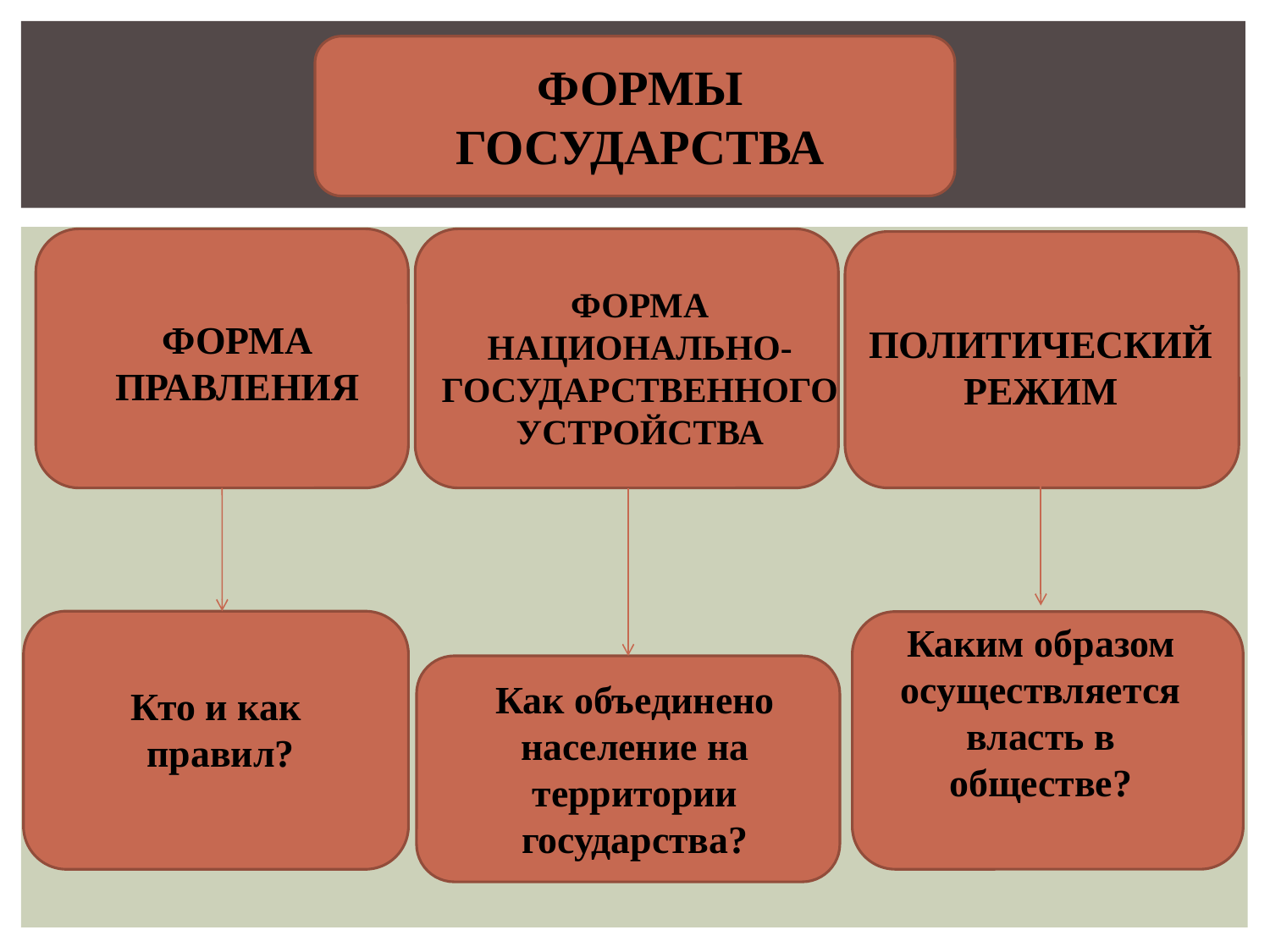

ФОРМЫ ГОСУДАРСТВА

ФОРМА НАЦИОНАЛЬНО-ГОСУДАРСТВЕННОГО УСТРОЙСТВА

ФОРМА ПРАВЛЕНИЯ

ПОЛИТИЧЕСКИЙ
РЕЖИМ

Каким образом осуществляется власть в обществе?

Как объединено население на территории государства?
Кто и как
правил?